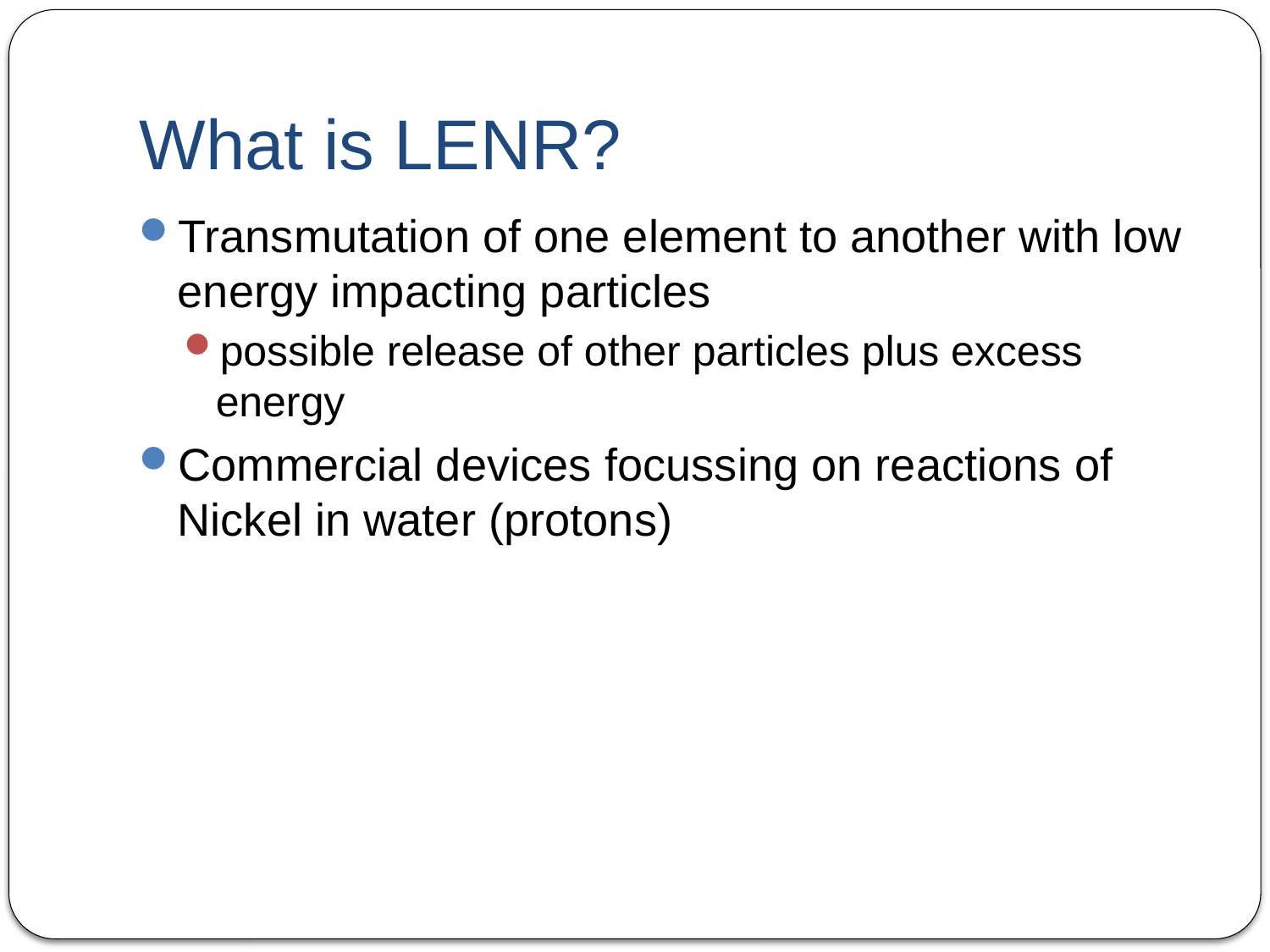

# What is LENR?
Transmutation of one element to another with low energy impacting particles
possible release of other particles plus excess energy
Commercial devices focussing on reactions of  Nickel in water (protons)